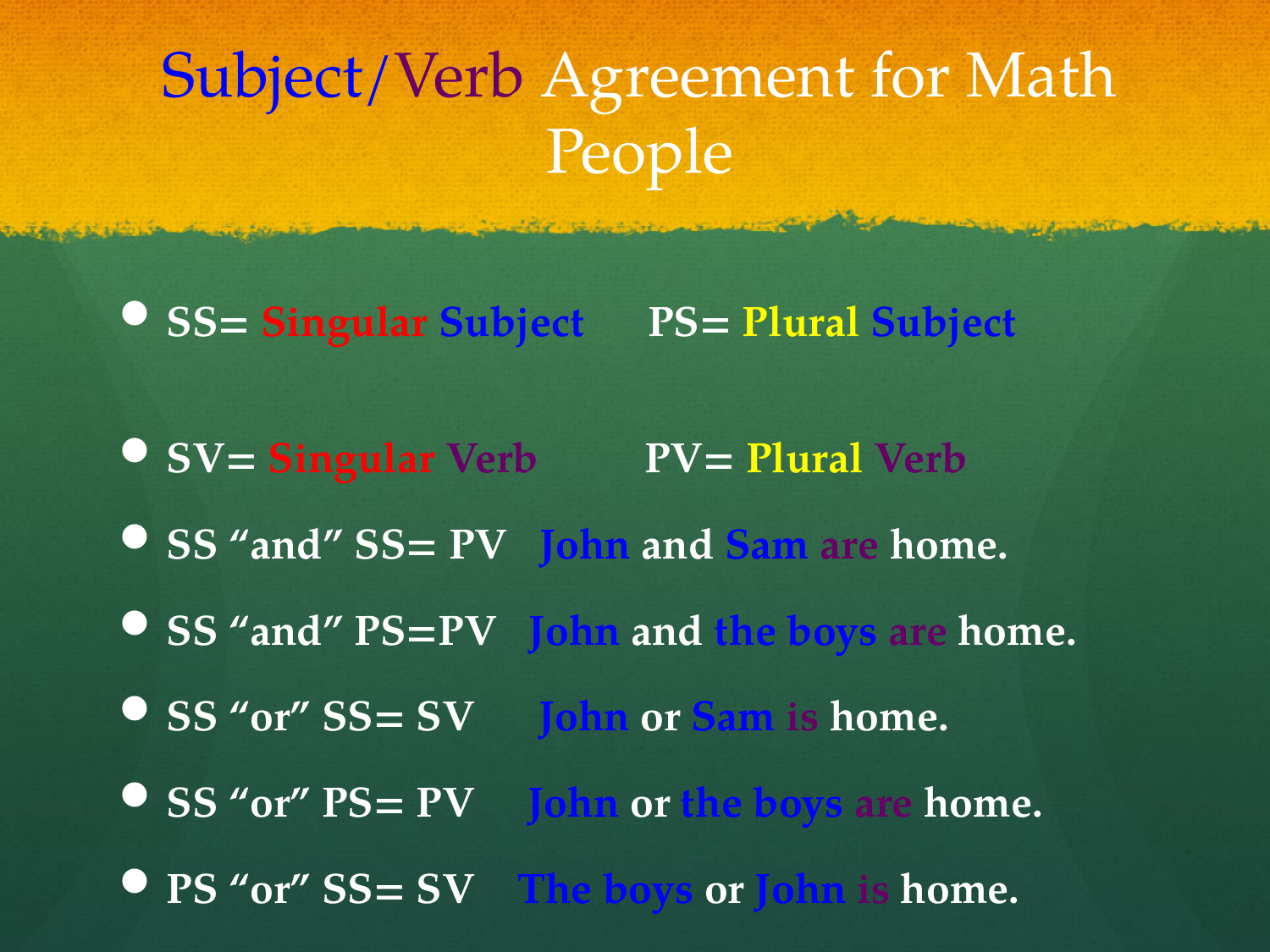

# Subject/Verb Agreement for Math People
SS= Singular Subject      PS= Plural Subject
SV= Singular Verb          PV= Plural Verb
SS “and” SS= PV   John and Sam are home.
SS “and” PS=PV   John and the boys are home.
SS “or” SS= SV      John or Sam is home.
SS “or” PS= PV     John or the boys are home.
PS “or” SS= SV    The boys or John is home.